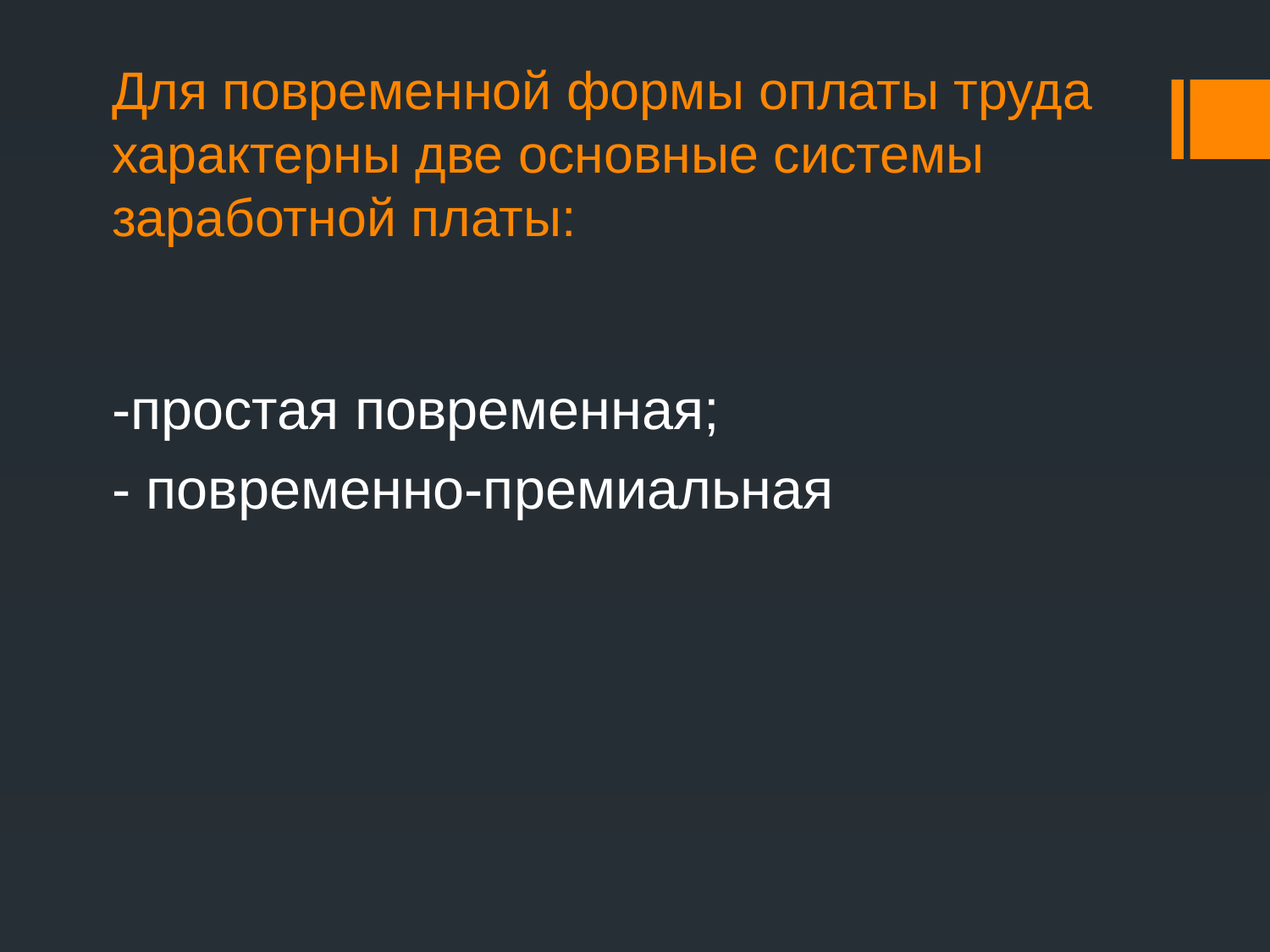

# Для повременной формы оплаты труда характерны две основные системы заработной платы:
-простая повременная;
- повременно-премиальная